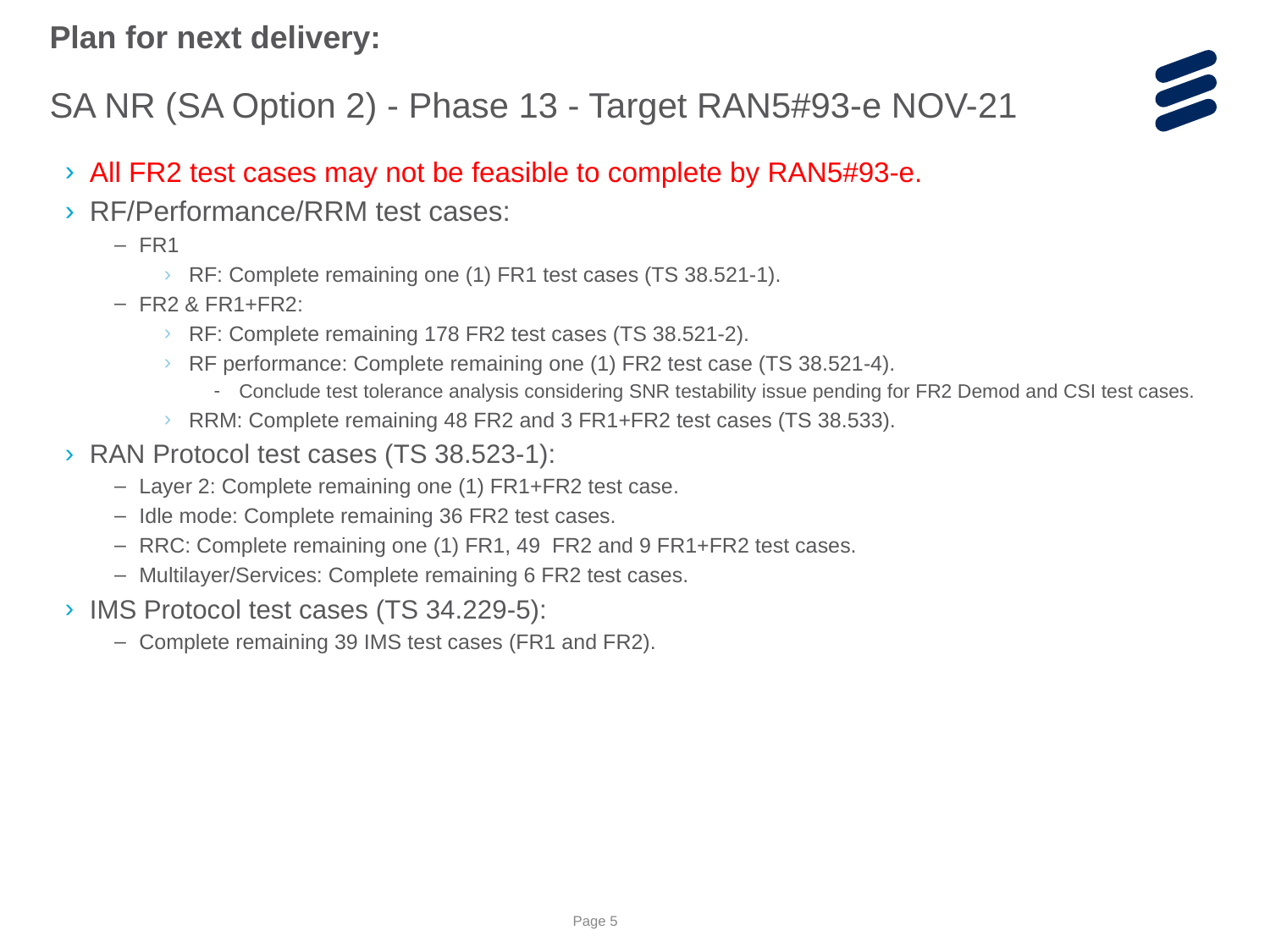

Plan for next delivery:
SA NR (SA Option 2) - Phase 13 - Target RAN5#93-e NOV-21
All FR2 test cases may not be feasible to complete by RAN5#93-e.
RF/Performance/RRM test cases:
FR1
RF: Complete remaining one (1) FR1 test cases (TS 38.521-1).
FR2 & FR1+FR2:
RF: Complete remaining 178 FR2 test cases (TS 38.521-2).
RF performance: Complete remaining one (1) FR2 test case (TS 38.521-4).
Conclude test tolerance analysis considering SNR testability issue pending for FR2 Demod and CSI test cases.
RRM: Complete remaining 48 FR2 and 3 FR1+FR2 test cases (TS 38.533).
RAN Protocol test cases (TS 38.523-1):
Layer 2: Complete remaining one (1) FR1+FR2 test case.
Idle mode: Complete remaining 36 FR2 test cases.
RRC: Complete remaining one (1) FR1, 49  FR2 and 9 FR1+FR2 test cases.
Multilayer/Services: Complete remaining 6 FR2 test cases.
IMS Protocol test cases (TS 34.229-5):
Complete remaining 39 IMS test cases (FR1 and FR2).